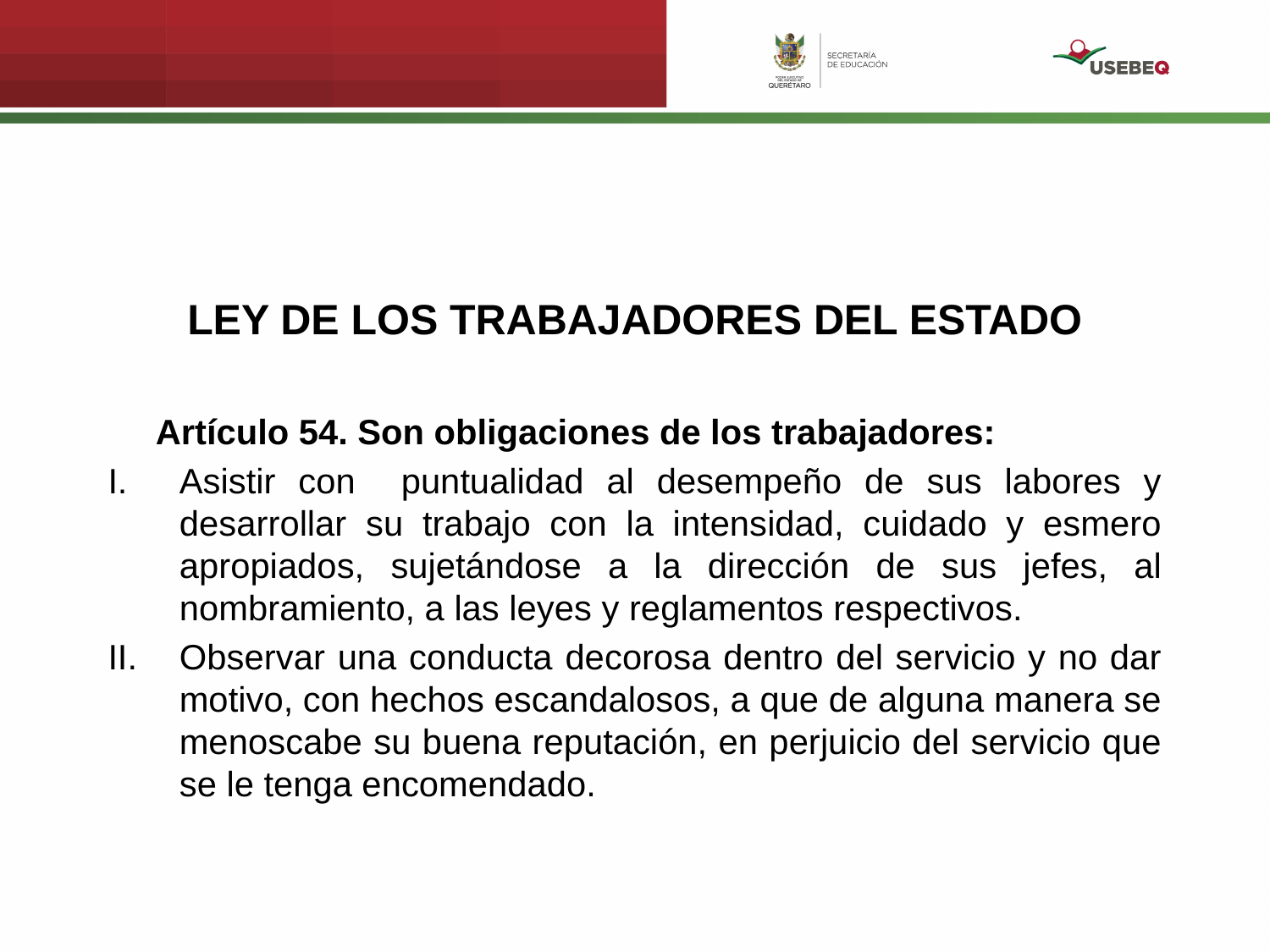

LEY DE LOS TRABAJADORES DEL ESTADO

	Artículo 54. Son obligaciones de los trabajadores:
Asistir con  puntualidad al desempeño de sus labores y desarrollar su trabajo con la intensidad, cuidado y esmero apropiados, sujetándose a la dirección de sus jefes, al nombramiento, a las leyes y reglamentos respectivos.
Observar una conducta decorosa dentro del servicio y no dar motivo, con hechos escandalosos, a que de alguna manera se menoscabe su buena reputación, en perjuicio del servicio que se le tenga encomendado.